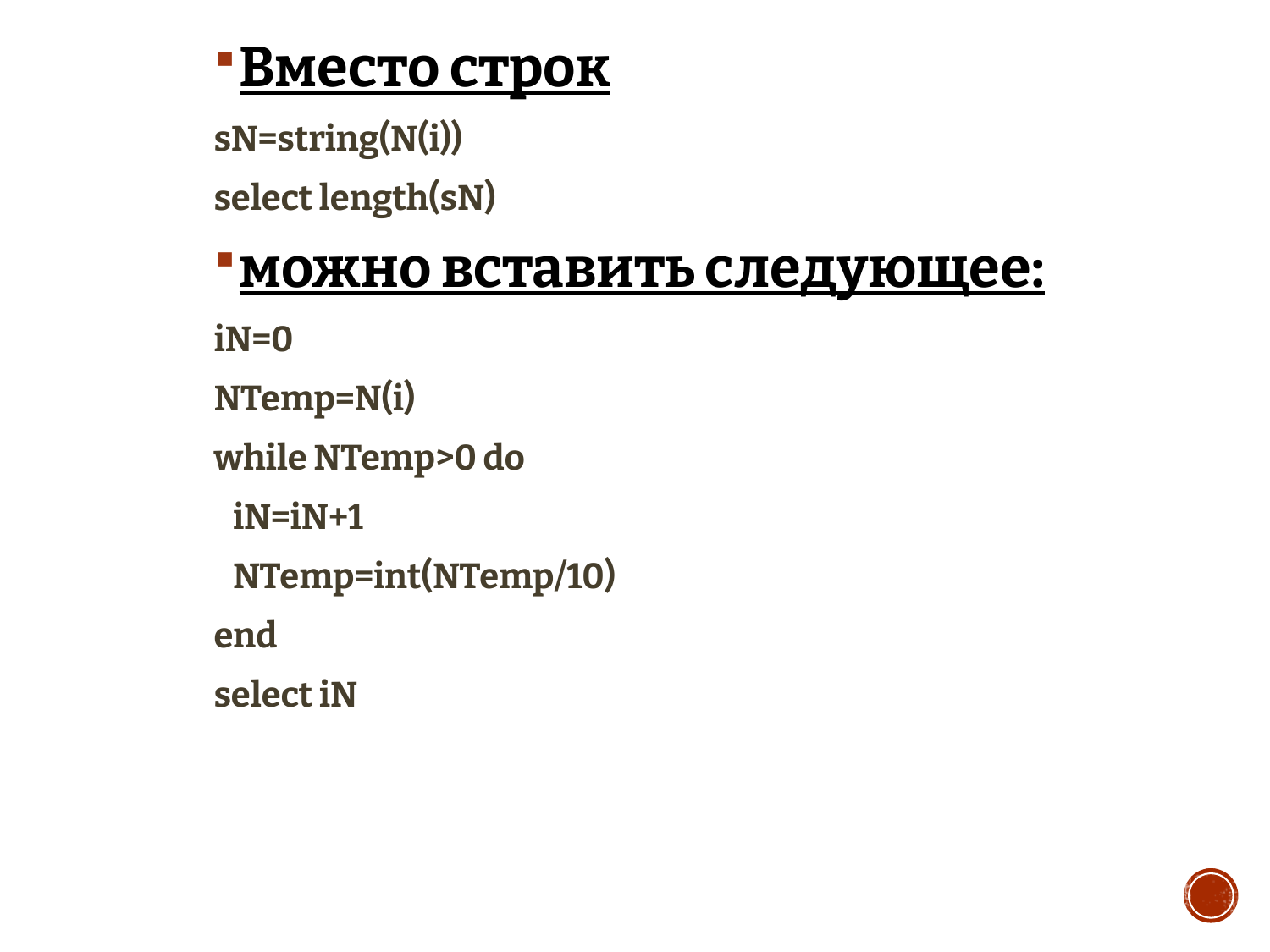

Вместо строк
sN=string(N(i))
select length(sN)
можно вставить следующее:
iN=0
NTemp=N(i)
while NTemp>0 do
   iN=iN+1
   NTemp=int(NTemp/10)
end
select iN